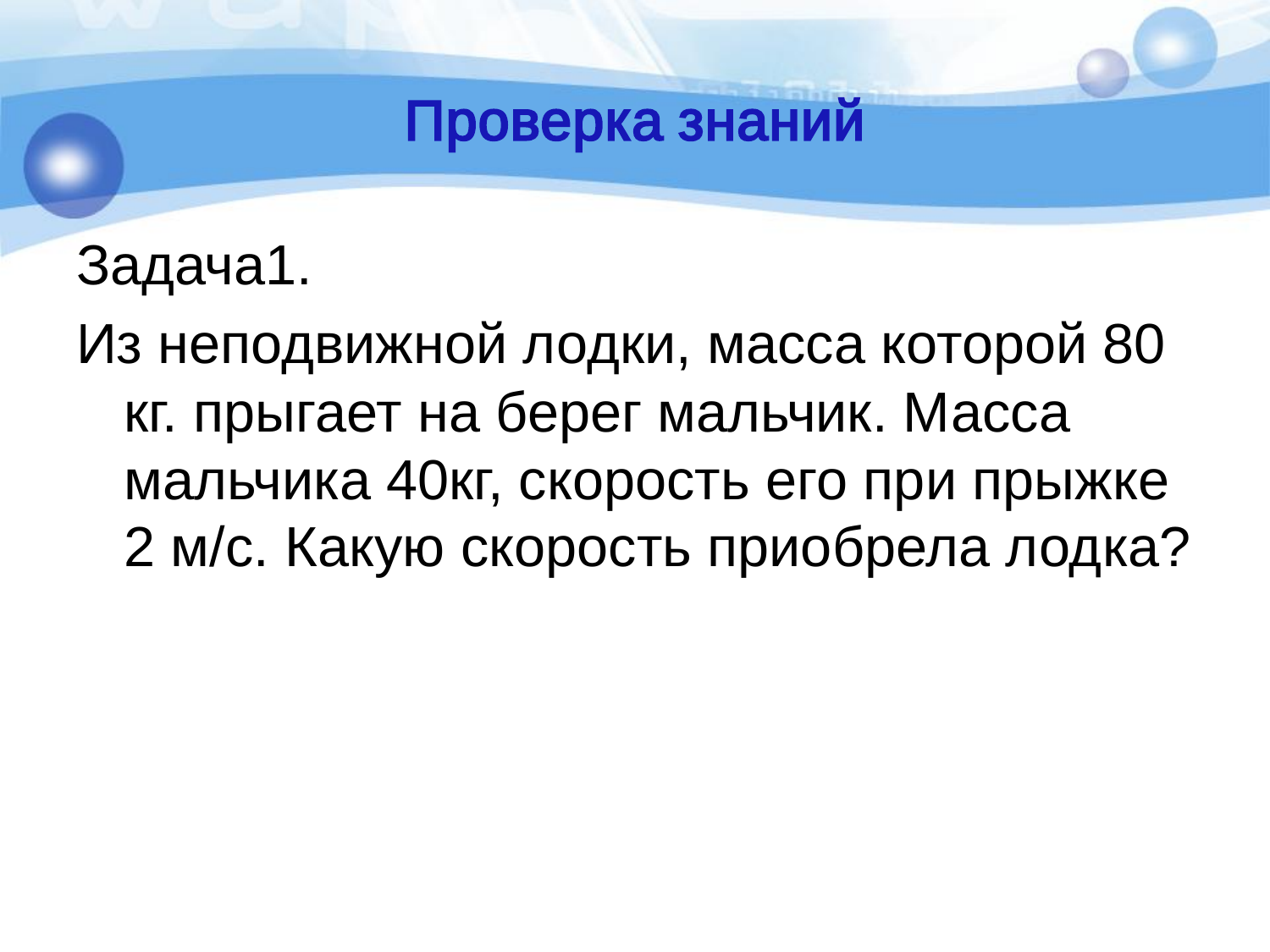

# Проверка знаний
Задача1.
Из неподвижной лодки, масса которой 80 кг. прыгает на берег мальчик. Масса мальчика 40кг, скорость его при прыжке 2 м/с. Какую скорость приобрела лодка?